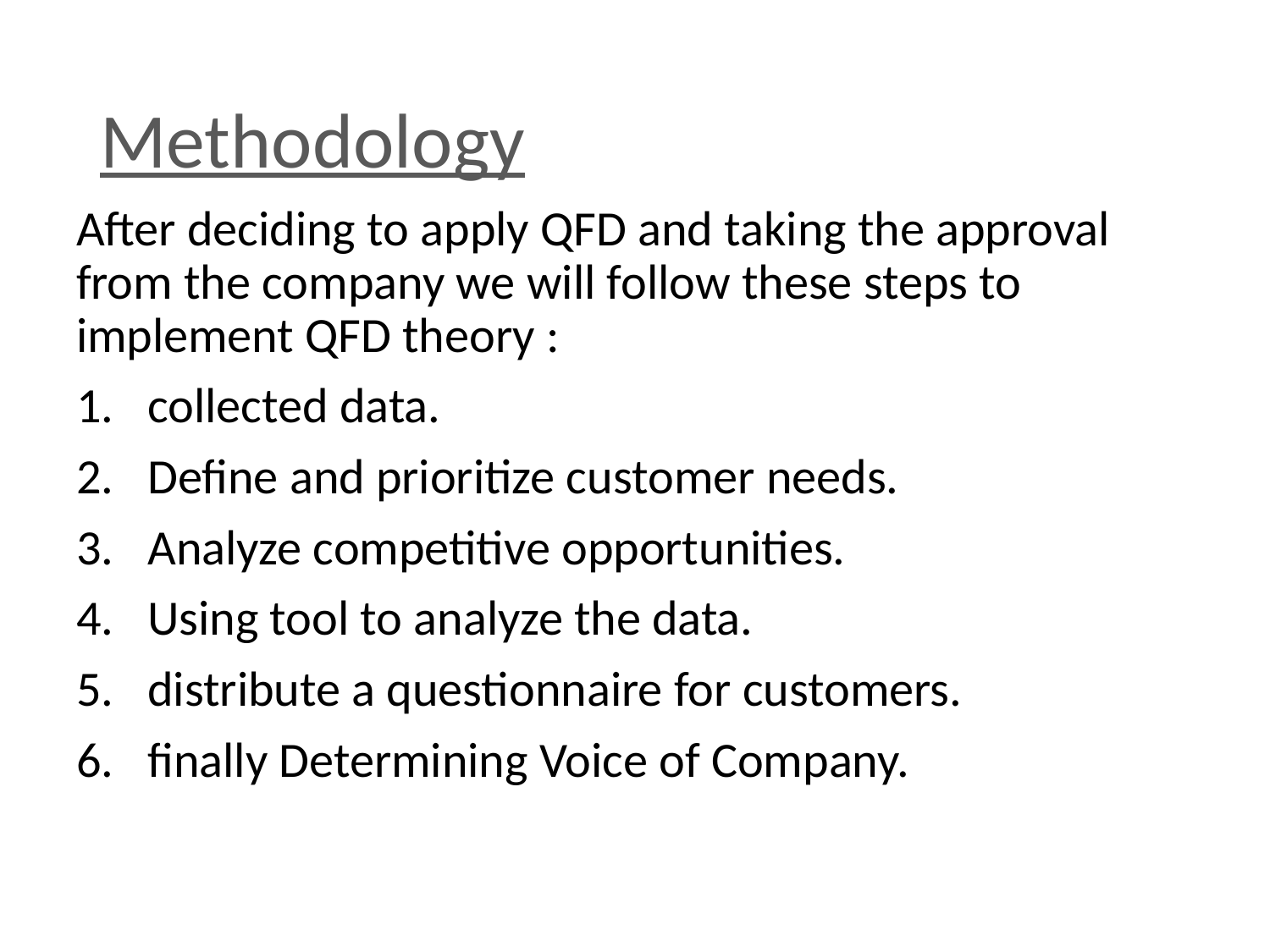

# Methodology
After deciding to apply QFD and taking the approval from the company we will follow these steps to implement QFD theory :
collected data.
Define and prioritize customer needs.
Analyze competitive opportunities.
Using tool to analyze the data.
distribute a questionnaire for customers.
finally Determining Voice of Company.